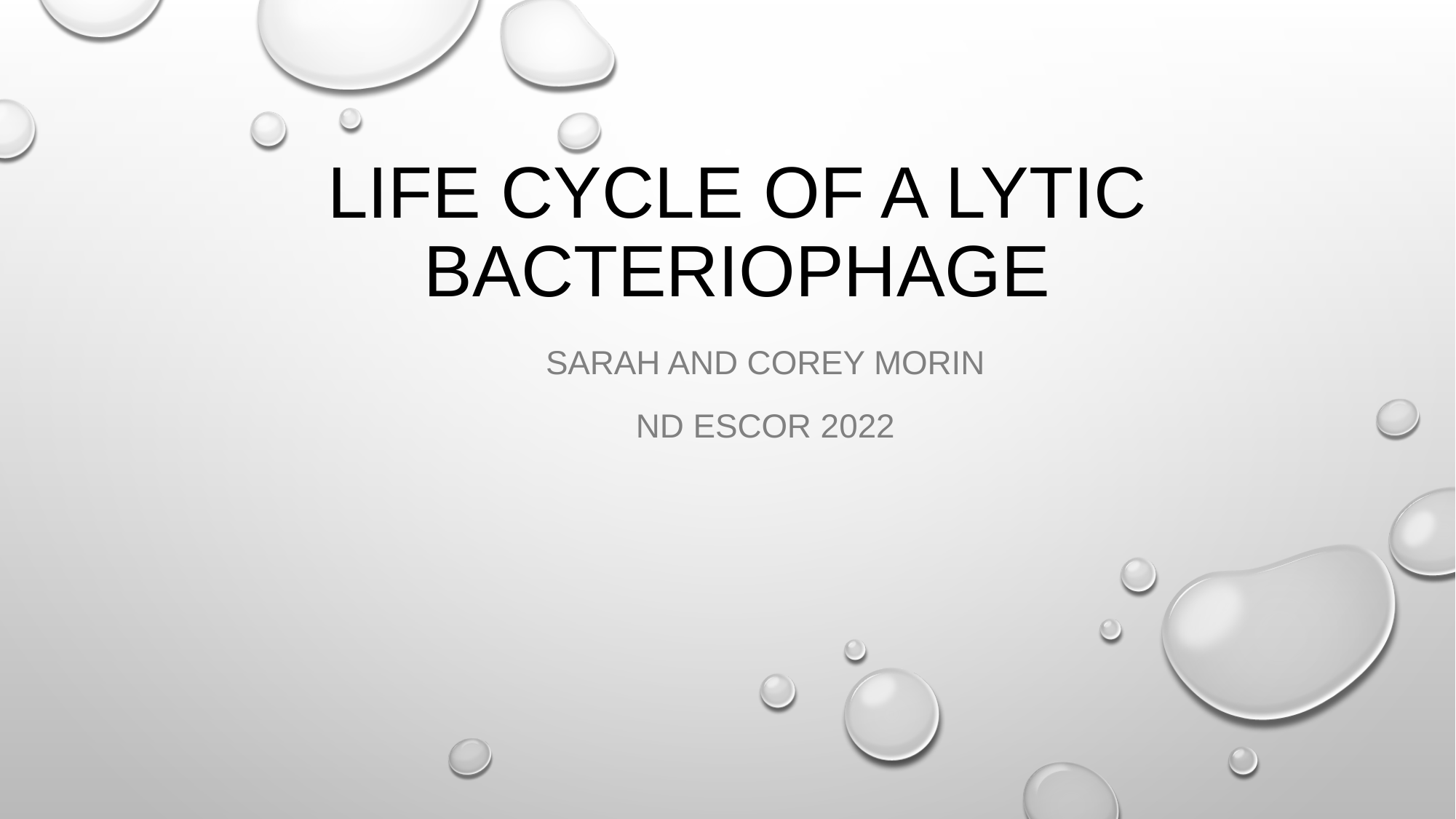

# Life Cycle of a Lytic Bacteriophage
Sarah and Corey Morin
ND ESCOR 2022